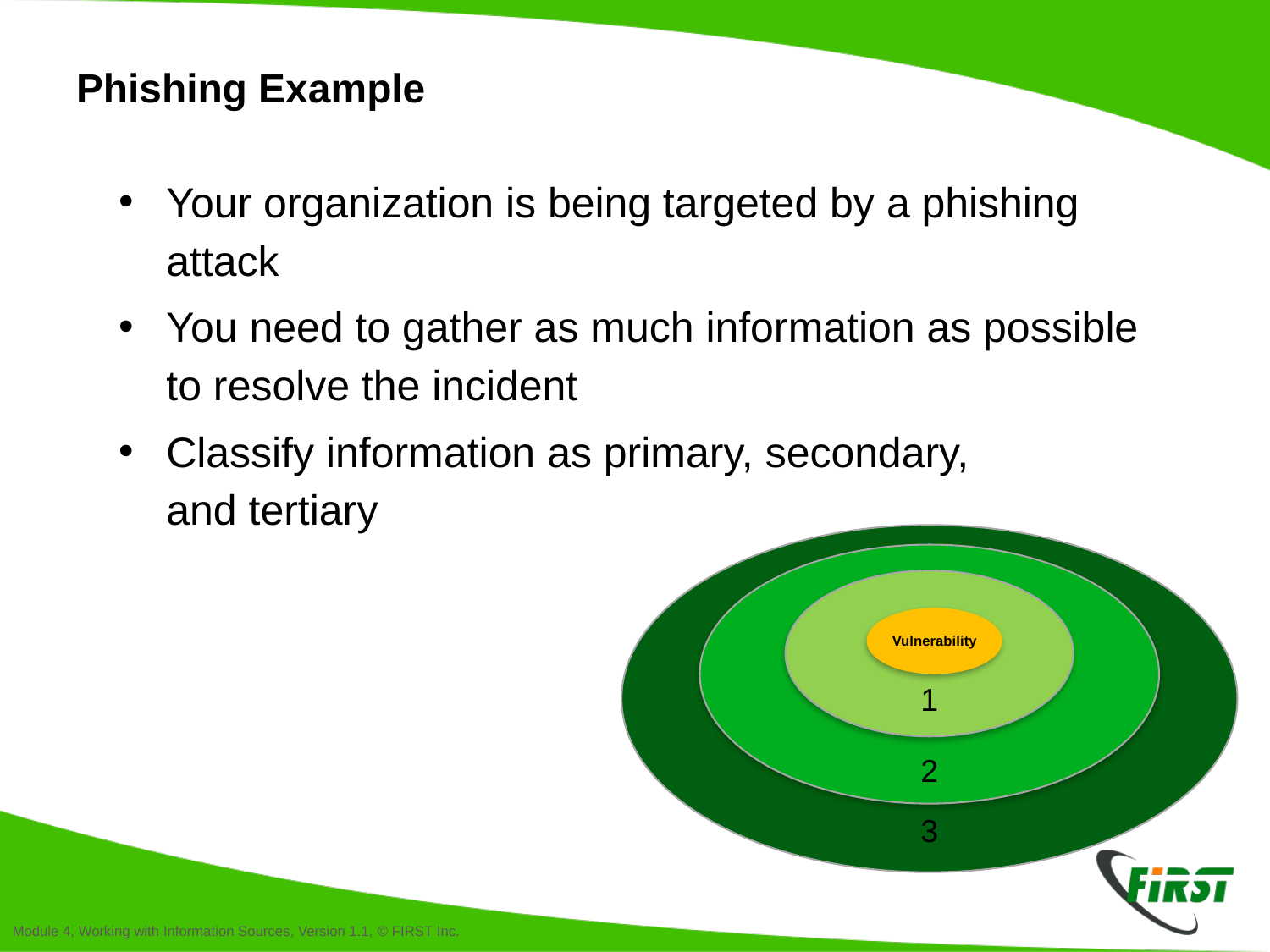

# Phishing Example
Your organization is being targeted by a phishing attack
You need to gather as much information as possible
to resolve the incident
Classify information as primary, secondary,
and tertiary

Vulnerability
1
2
3